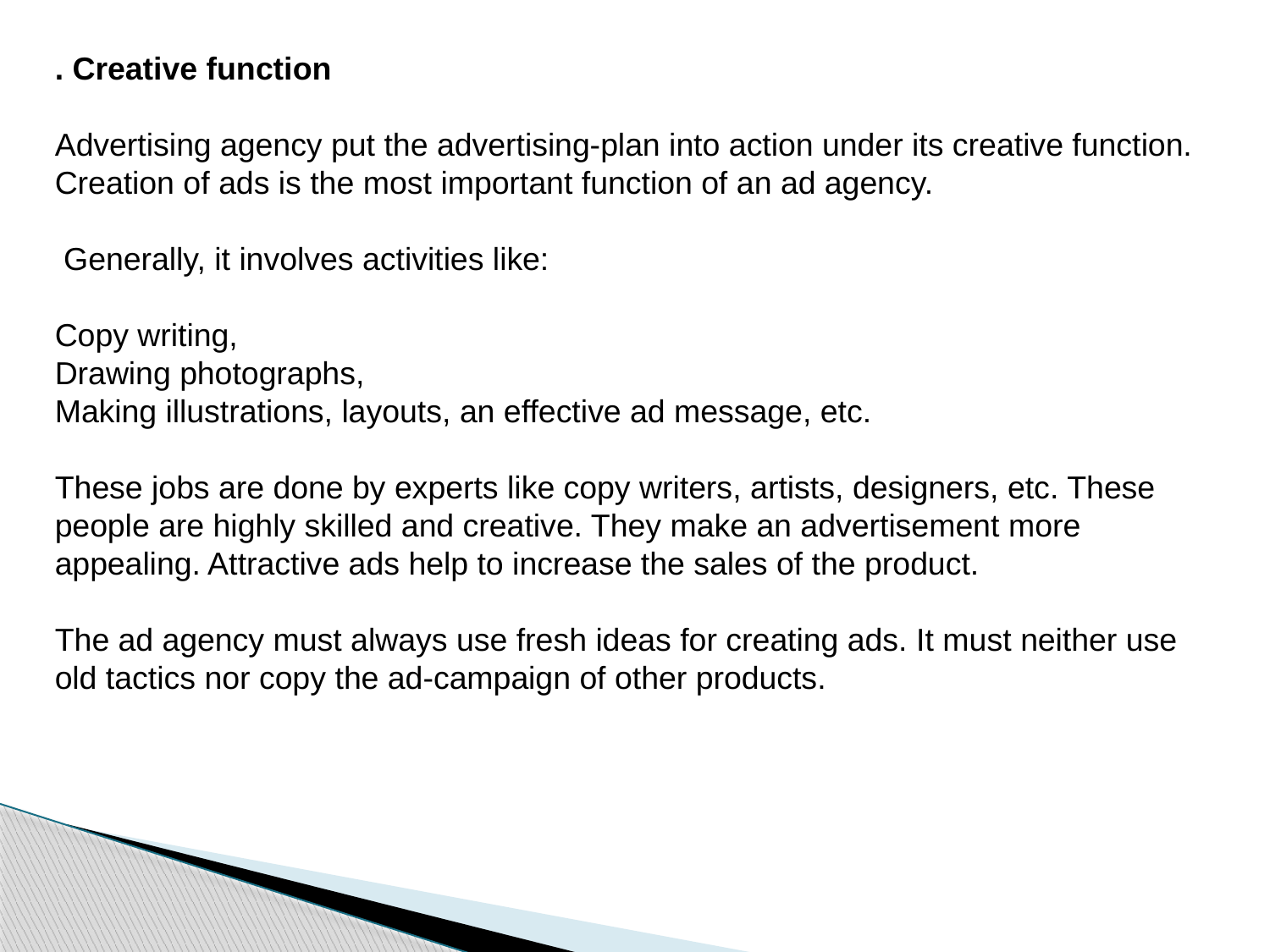

. Creative function
Advertising agency put the advertising-plan into action under its creative function.
Creation of ads is the most important function of an ad agency.

 Generally, it involves activities like:

Copy writing,
Drawing photographs,
Making illustrations, layouts, an effective ad message, etc.

These jobs are done by experts like copy writers, artists, designers, etc. These people are highly skilled and creative. They make an advertisement more appealing. Attractive ads help to increase the sales of the product.

The ad agency must always use fresh ideas for creating ads. It must neither use old tactics nor copy the ad-campaign of other products.